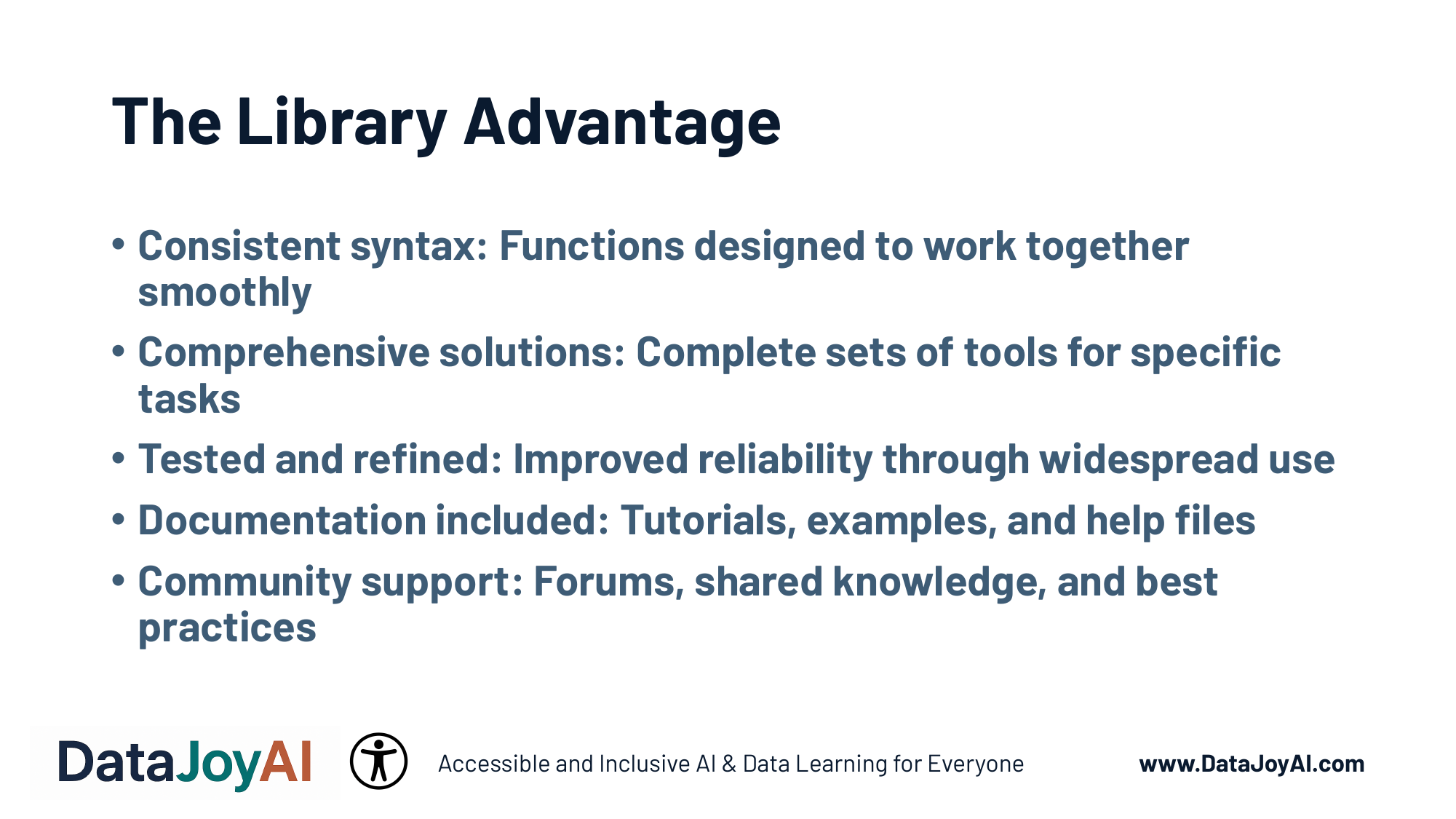

# The Library Advantage
Consistent syntax: Functions designed to work together smoothly
Comprehensive solutions: Complete sets of tools for specific tasks
Tested and refined: Improved reliability through widespread use
Documentation included: Tutorials, examples, and help files
Community support: Forums, shared knowledge, and best practices